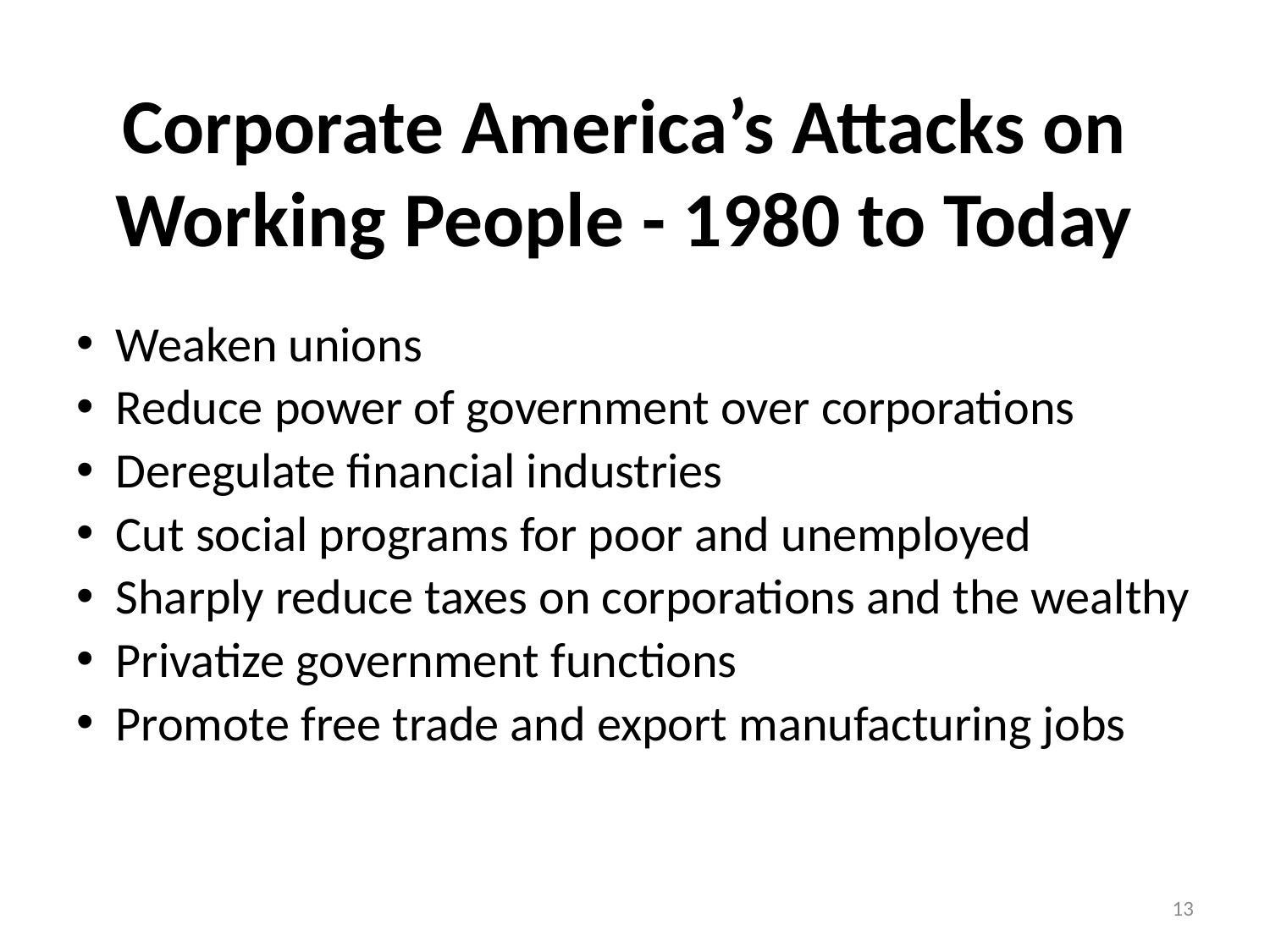

# Corporate America’s Attacks on Working People - 1980 to Today

  Weaken unions
  Reduce power of government over corporations
  Deregulate financial industries
  Cut social programs for poor and unemployed
  Sharply reduce taxes on corporations and the wealthy
  Privatize government functions
  Promote free trade and export manufacturing jobs

13